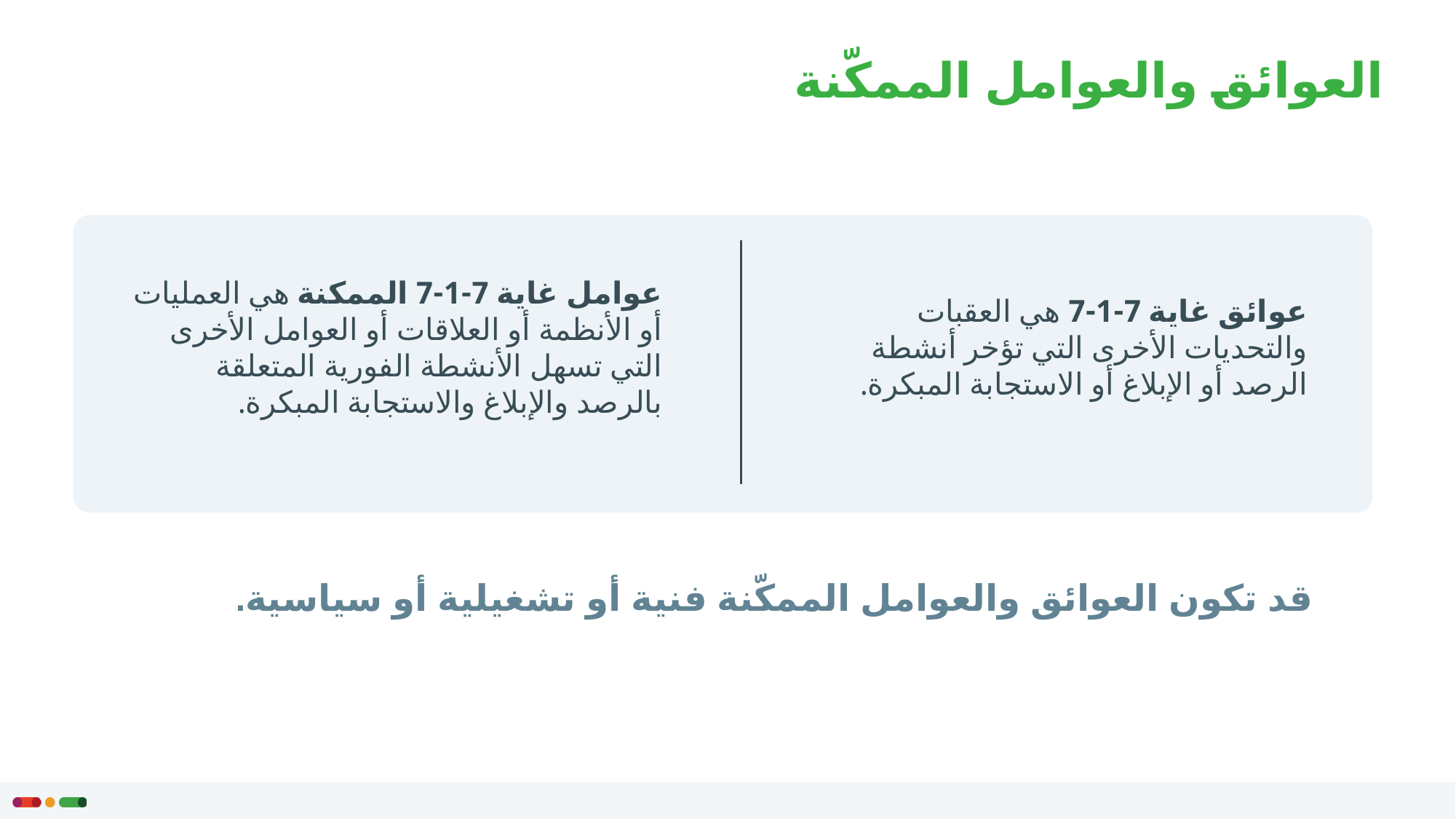

# العوائق والعوامل الممكّنة

عوائق غاية 7-1-7 هي العقبات والتحديات الأخرى التي تؤخر أنشطة الرصد أو الإبلاغ أو الاستجابة المبكرة.

عوامل غاية 7-1-7 الممكنة هي العمليات أو الأنظمة أو العلاقات أو العوامل الأخرى التي تسهل الأنشطة الفورية المتعلقة بالرصد والإبلاغ والاستجابة المبكرة.

قد تكون العوائق والعوامل الممكّنة فنية أو تشغيلية أو سياسية.